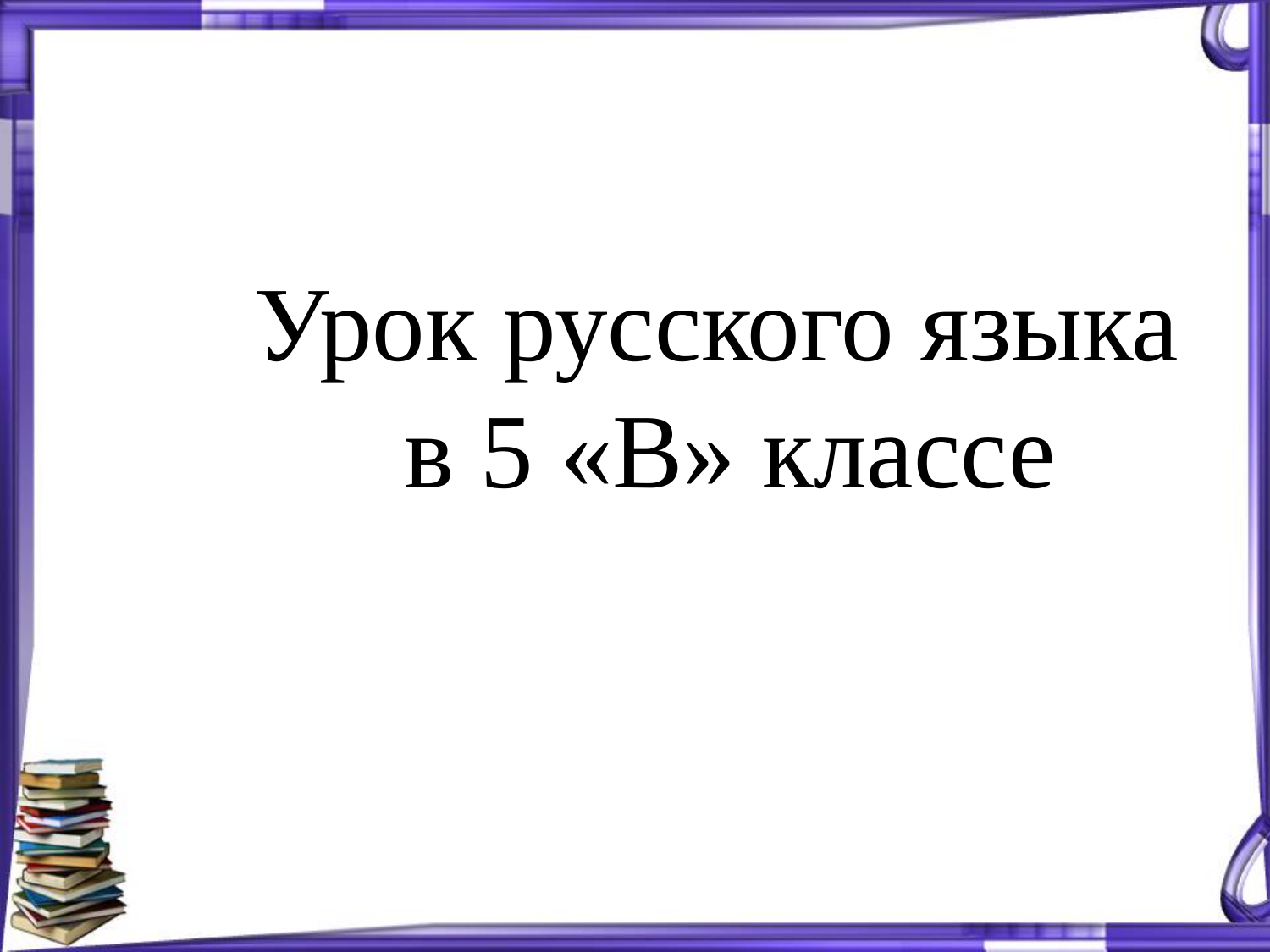

# Урок русского языка в 5 «В» классе